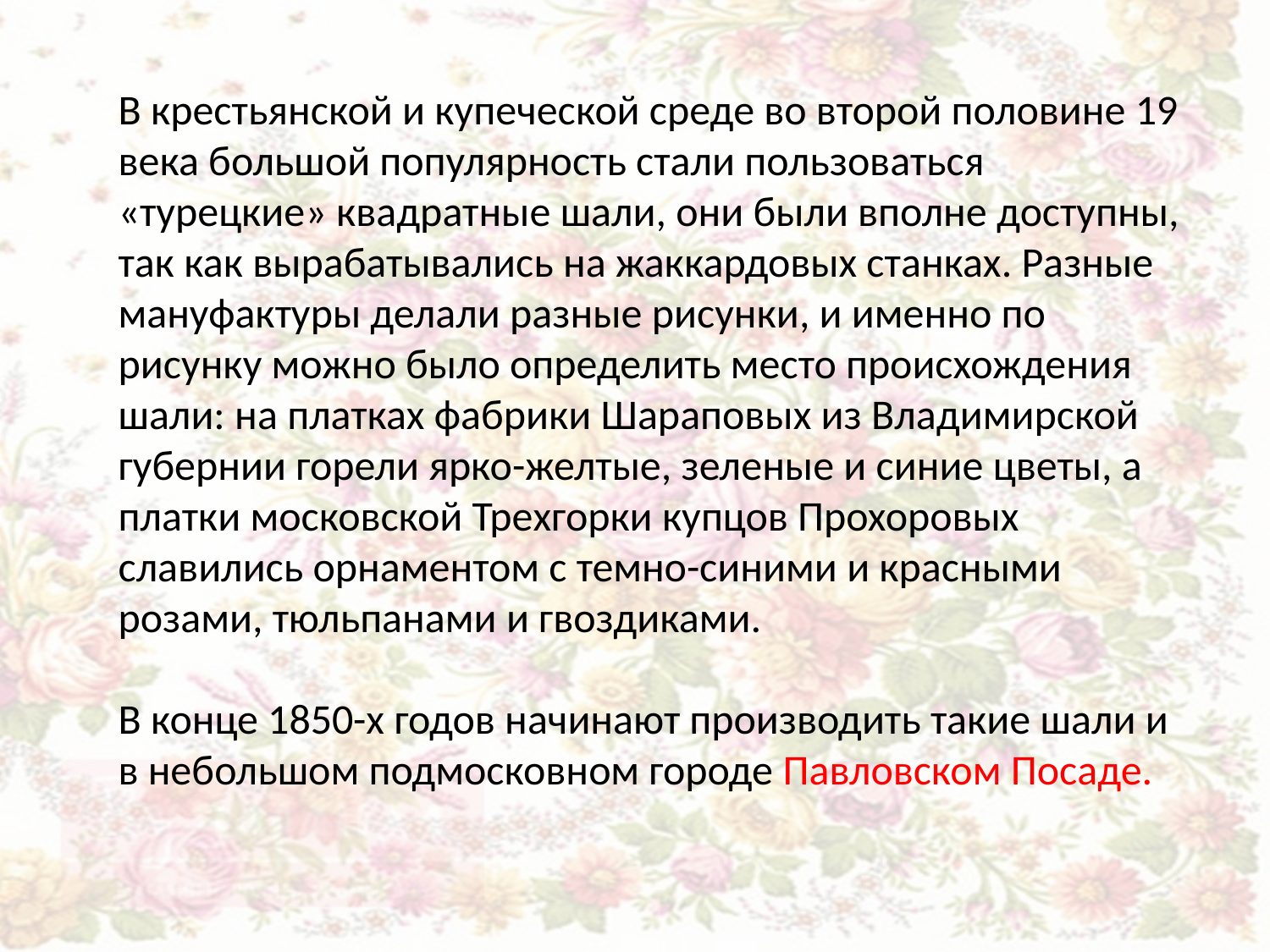

В крестьянской и купеческой среде во второй половине 19 века большой популярность стали пользоваться «турецкие» квадратные шали, они были вполне доступны, так как вырабатывались на жаккардовых станках. Разные мануфактуры делали разные рисунки, и именно по рисунку можно было определить место происхождения шали: на платках фабрики Шараповых из Владимирской губернии горели ярко-желтые, зеленые и синие цветы, а платки московской Трехгорки купцов Прохоровых славились орнаментом с темно-синими и красными розами, тюльпанами и гвоздиками. 
В конце 1850-х годов начинают производить такие шали и в небольшом подмосковном городе Павловском Посаде.